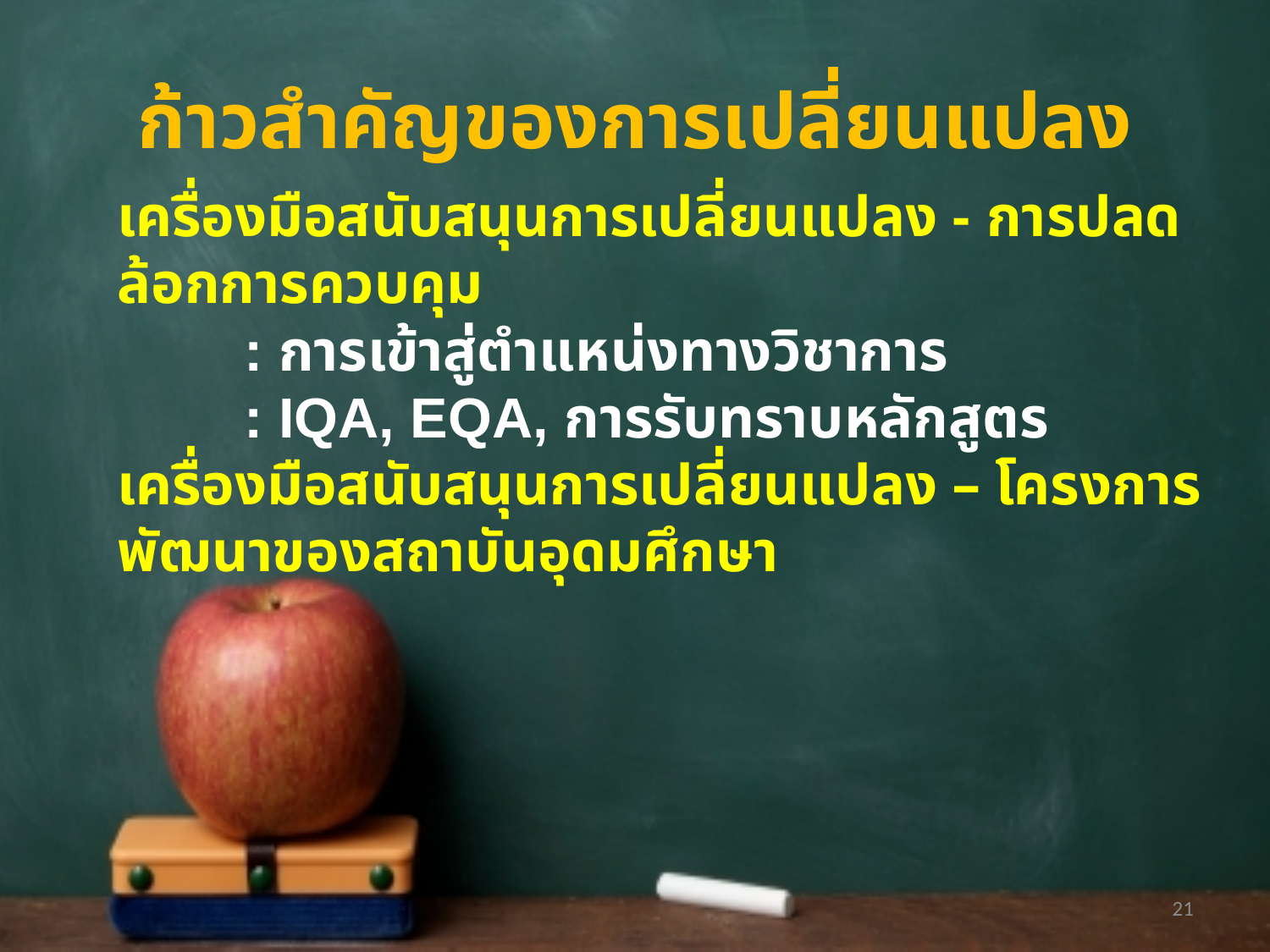

# ก้าวสำคัญของการเปลี่ยนแปลง
เครื่องมือสนับสนุนการเปลี่ยนแปลง - การปลดล้อกการควบคุม
	: การเข้าสู่ตำแหน่งทางวิชาการ
	: IQA, EQA, การรับทราบหลักสูตร
เครื่องมือสนับสนุนการเปลี่ยนแปลง – โครงการพัฒนาของสถาบันอุดมศึกษา
21